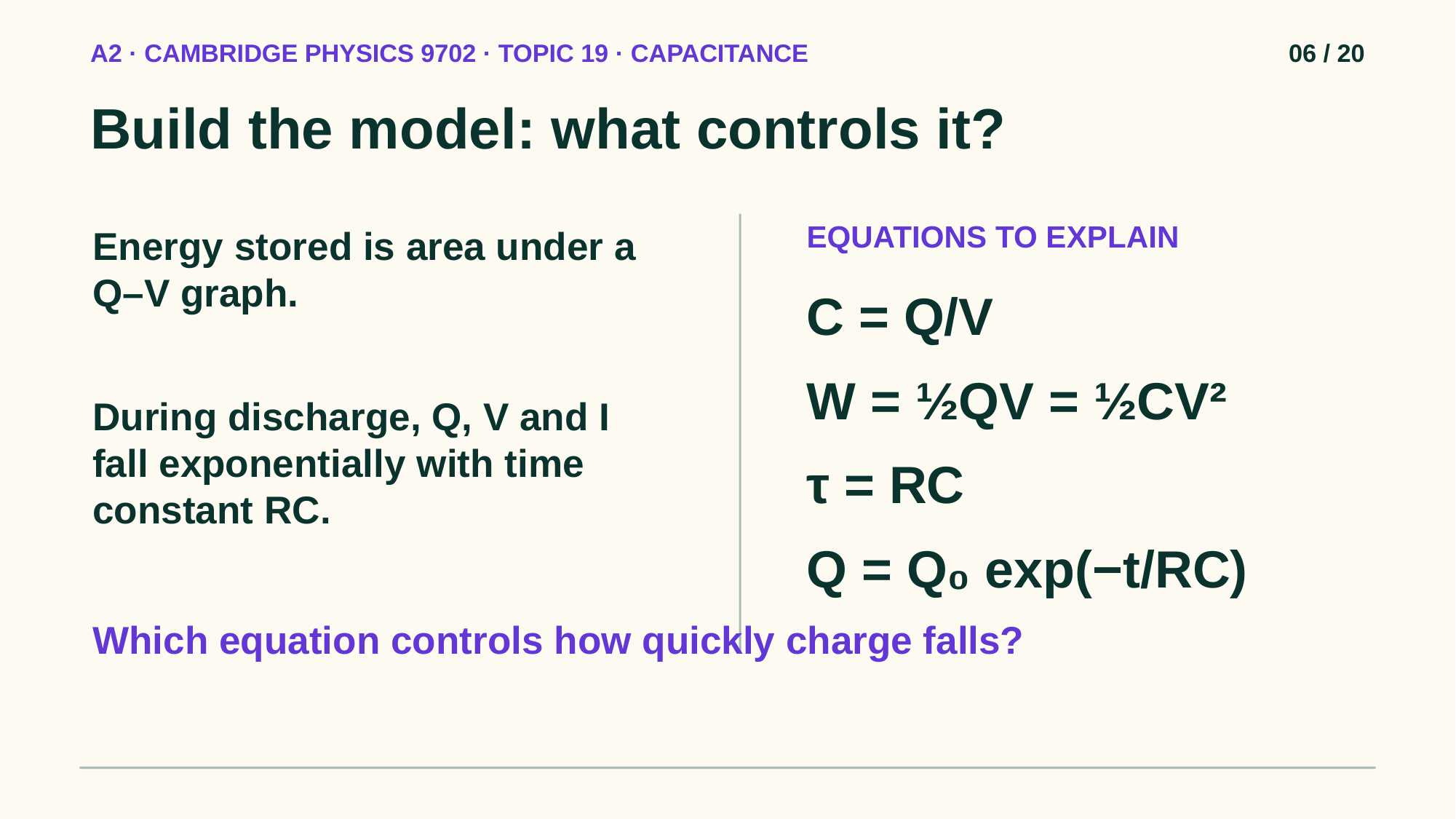

A2 · CAMBRIDGE PHYSICS 9702 · TOPIC 19 · CAPACITANCE
06 / 20
Build the model: what controls it?
EQUATIONS TO EXPLAIN

Energy stored is area under a Q–V graph.
C = Q/V
W = ½QV = ½CV²
During discharge, Q, V and I fall exponentially with time constant RC.
τ = RC
Q = Q₀ exp(−t/RC)
Which equation controls how quickly charge falls?